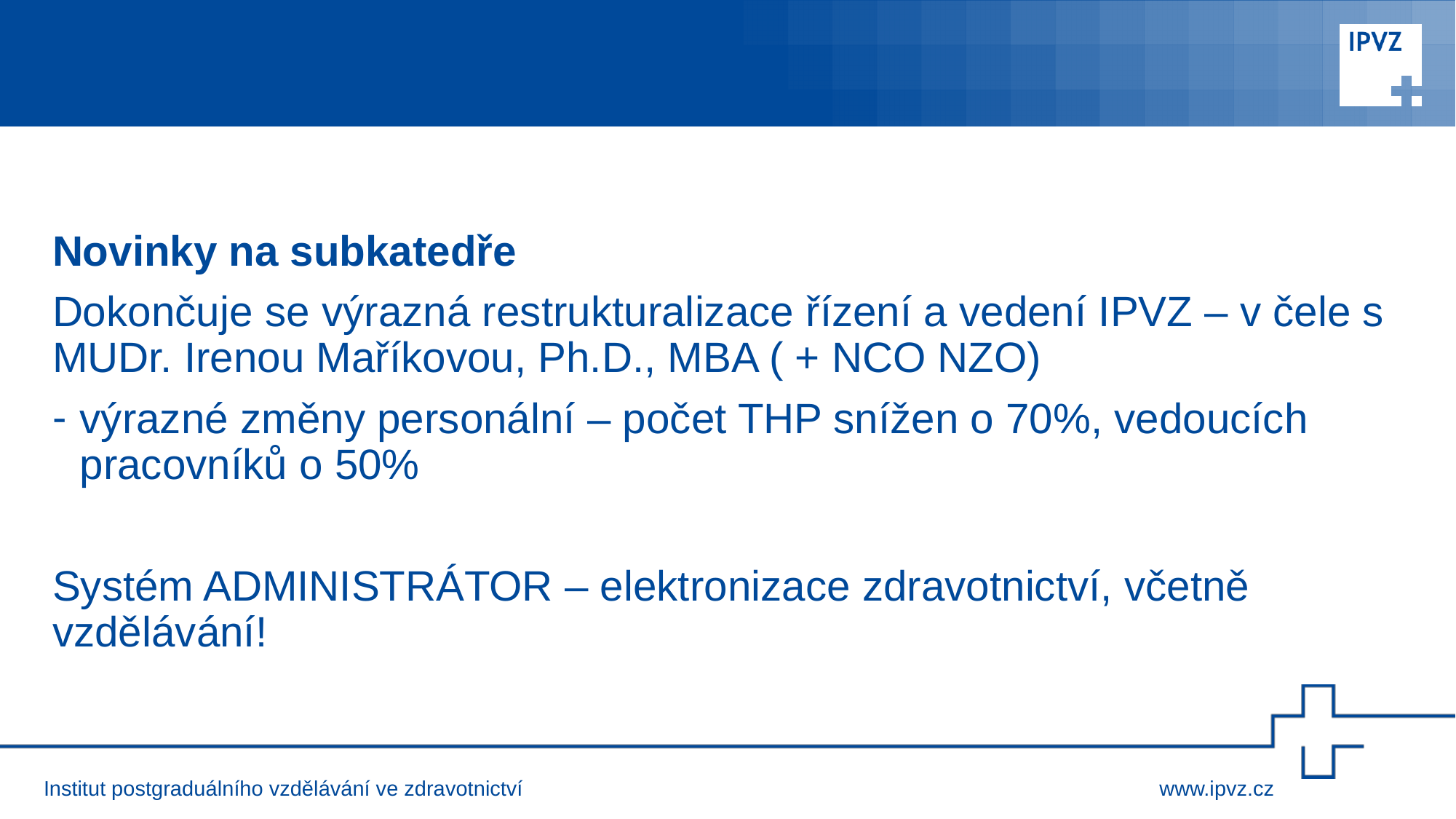

#
Novinky na subkatedře
Dokončuje se výrazná restrukturalizace řízení a vedení IPVZ – v čele s MUDr. Irenou Maříkovou, Ph.D., MBA ( + NCO NZO)
výrazné změny personální – počet THP snížen o 70%, vedoucích pracovníků o 50%

Systém ADMINISTRÁTOR – elektronizace zdravotnictví, včetně vzdělávání!